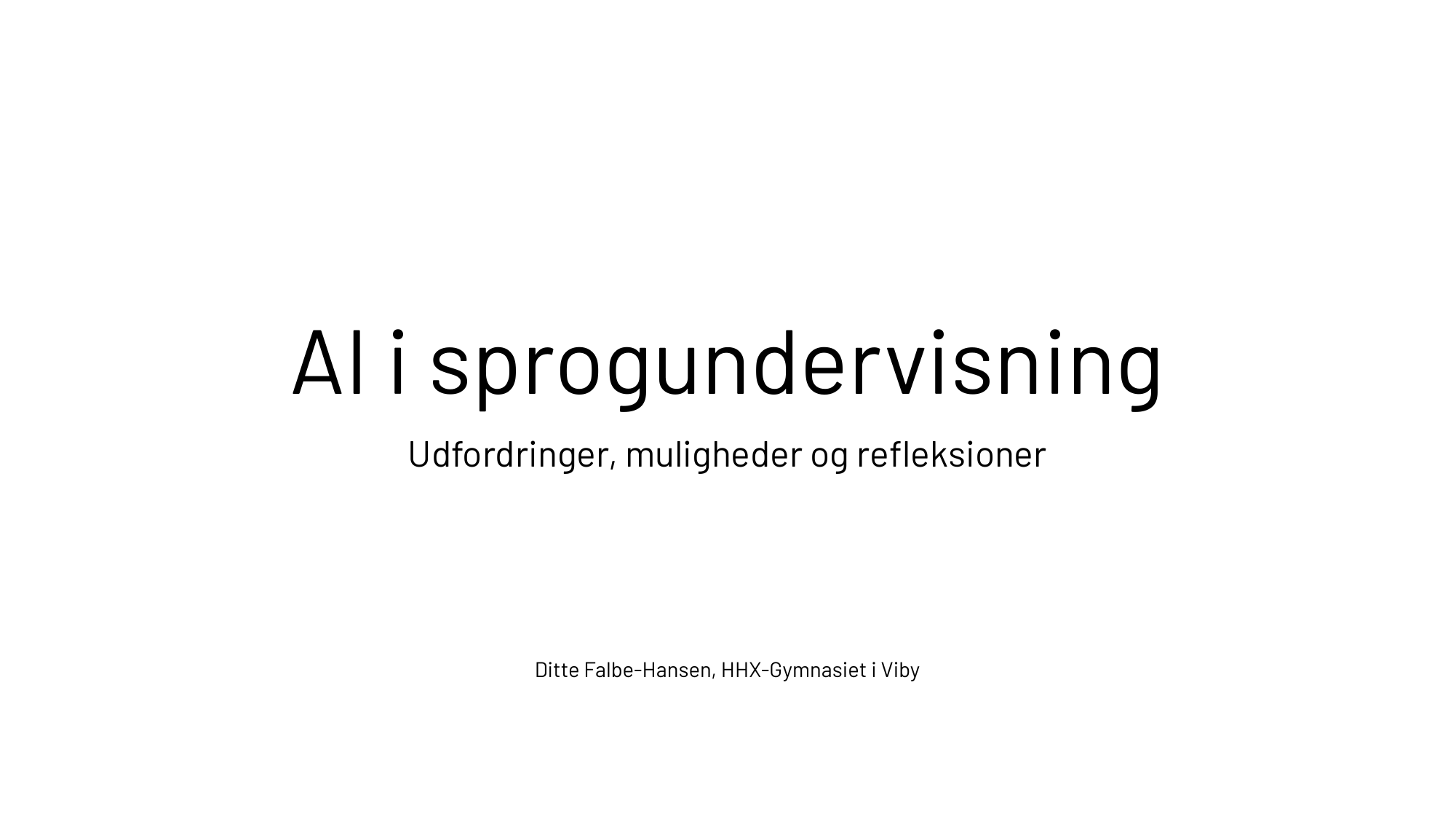

# AI i sprogundervisning
Udfordringer, muligheder og refleksioner

Ditte Falbe-Hansen, HHX-Gymnasiet i Viby